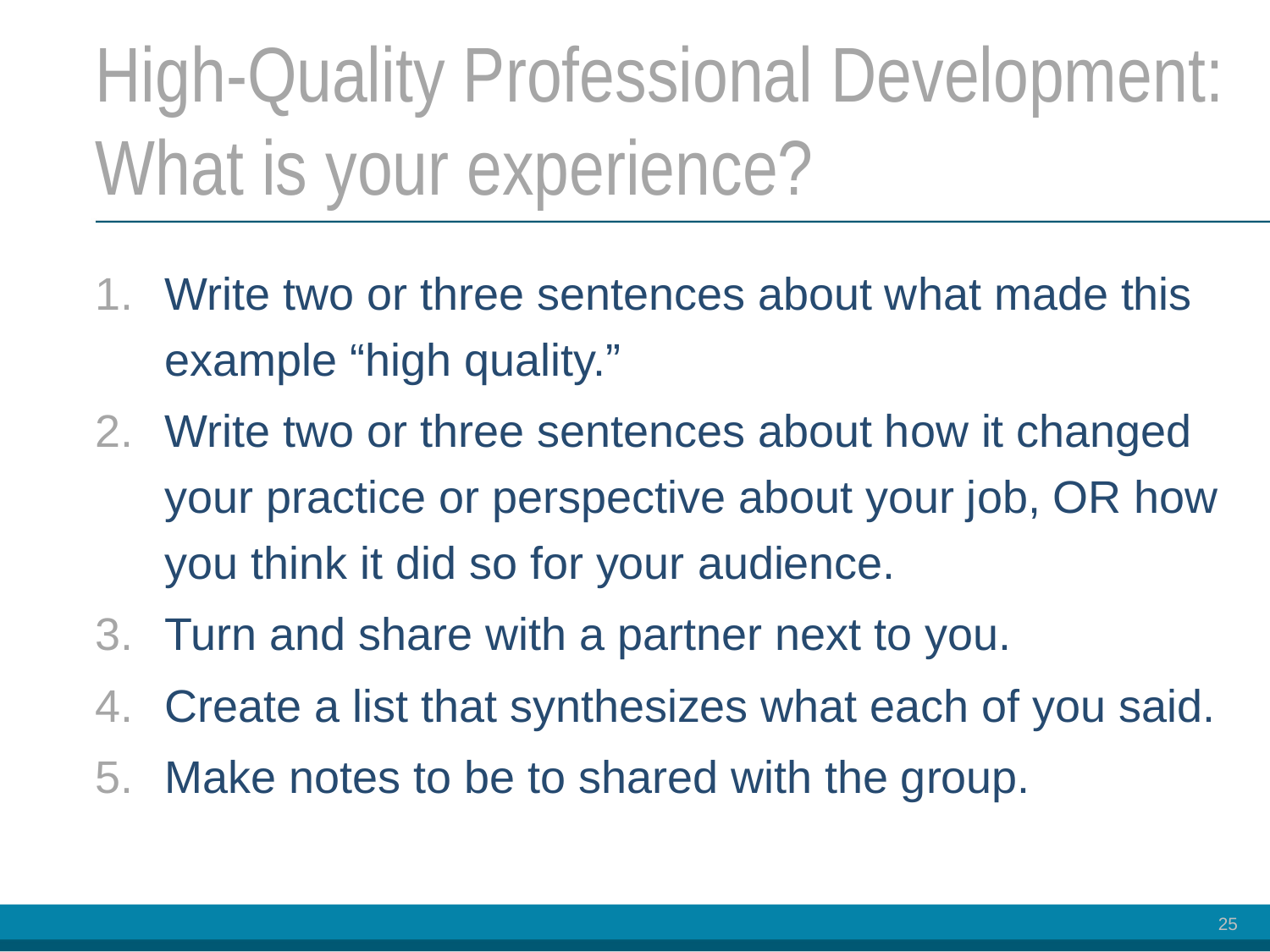

# High-Quality Professional Development: What is your experience?
Write two or three sentences about what made this example “high quality.”
Write two or three sentences about how it changed your practice or perspective about your job, OR how you think it did so for your audience.
Turn and share with a partner next to you.
Create a list that synthesizes what each of you said.
Make notes to be to shared with the group.

25